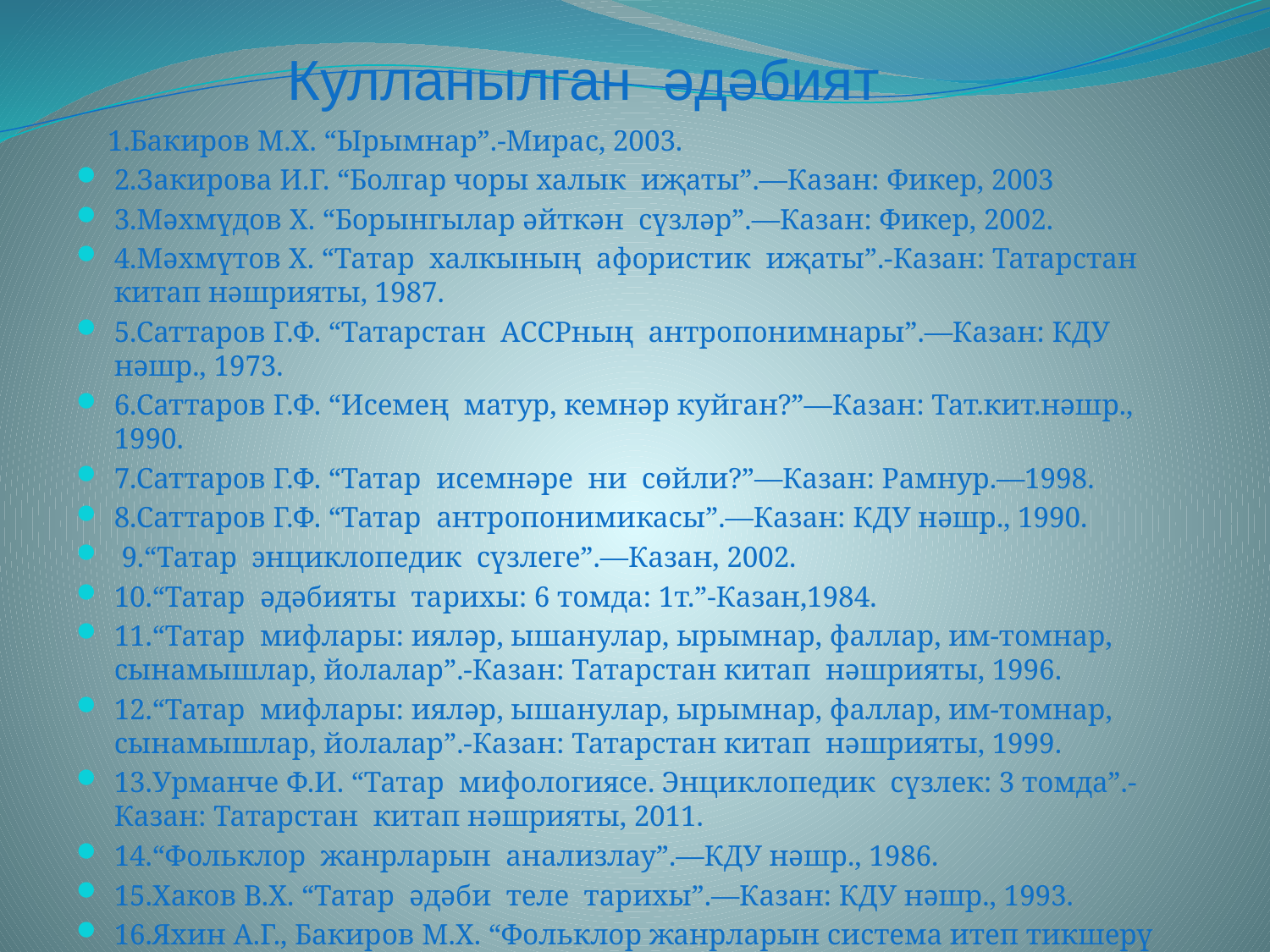

Кулланылган  әдәбият
    1.Бакиров М.Х. “Ырымнар”.-Мирас, 2003.
2.Закирова И.Г. “Болгар чоры халык  иҗаты”.—Казан: Фикер, 2003
3.Мәхмүдов Х. “Борынгылар әйткән  сүзләр”.—Казан: Фикер, 2002.
4.Мәхмүтов Х. “Татар  халкының  афористик  иҗаты”.-Казан: Татарстан  китап нәшрияты, 1987.
5.Саттаров Г.Ф. “Татарстан  АССРның  антропонимнары”.—Казан: КДУ нәшр., 1973.
6.Саттаров Г.Ф. “Исемең  матур, кемнәр куйган?”—Казан: Тат.кит.нәшр., 1990.
7.Саттаров Г.Ф. “Татар  исемнәре  ни  сөйли?”—Казан: Рамнур.—1998.
8.Саттаров Г.Ф. “Татар  антропонимикасы”.—Казан: КДУ нәшр., 1990.
 9.“Татар  энциклопедик  сүзлеге”.—Казан, 2002.
10.“Татар  әдәбияты  тарихы: 6 томда: 1т.”-Казан,1984.
11.“Татар  мифлары: ияләр, ышанулар, ырымнар, фаллар, им-томнар, сынамышлар, йолалар”.-Казан: Татарстан китап  нәшрияты, 1996.
12.“Татар  мифлары: ияләр, ышанулар, ырымнар, фаллар, им-томнар, сынамышлар, йолалар”.-Казан: Татарстан китап  нәшрияты, 1999.
13.Урманче Ф.И. “Татар  мифологиясе. Энциклопедик  сүзлек: 3 томда”.-Казан: Татарстан  китап нәшрияты, 2011.
14.“Фольклор  жанрларын  анализлау”.—КДУ нәшр., 1986.
15.Хаков В.Х. “Татар  әдәби  теле  тарихы”.—Казан: КДУ нәшр., 1993.
16.Яхин А.Г., Бакиров М.Х. “Фольклор жанрларын система итеп тикшерү тәҗрибәсе”.—Казан: КДУ нәшр., 1979.